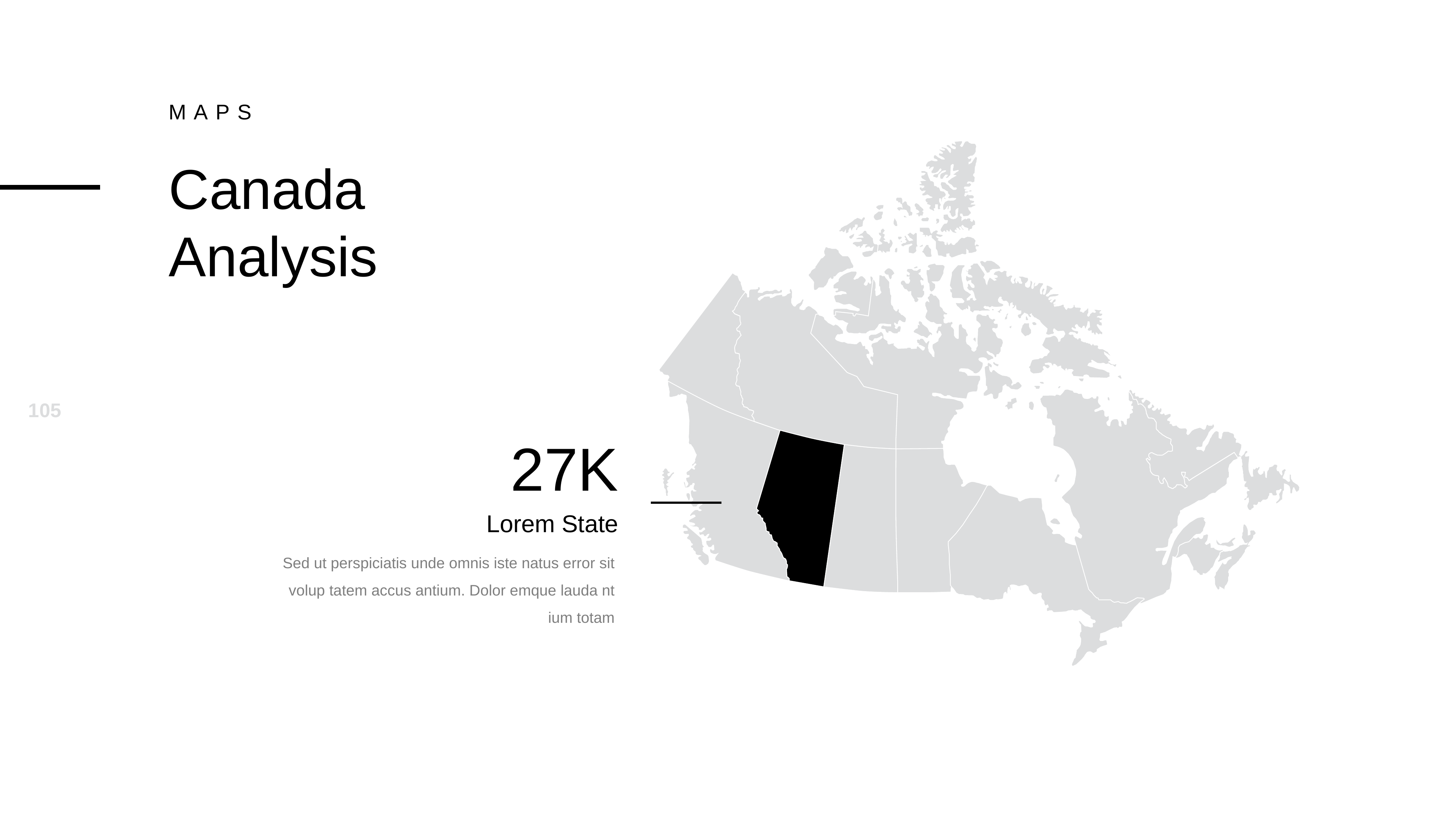

maps

Canada
Analysis
27K
Lorem State
Sed ut perspiciatis unde omnis iste natus error sit volup tatem accus antium. Dolor emque lauda nt ium totam